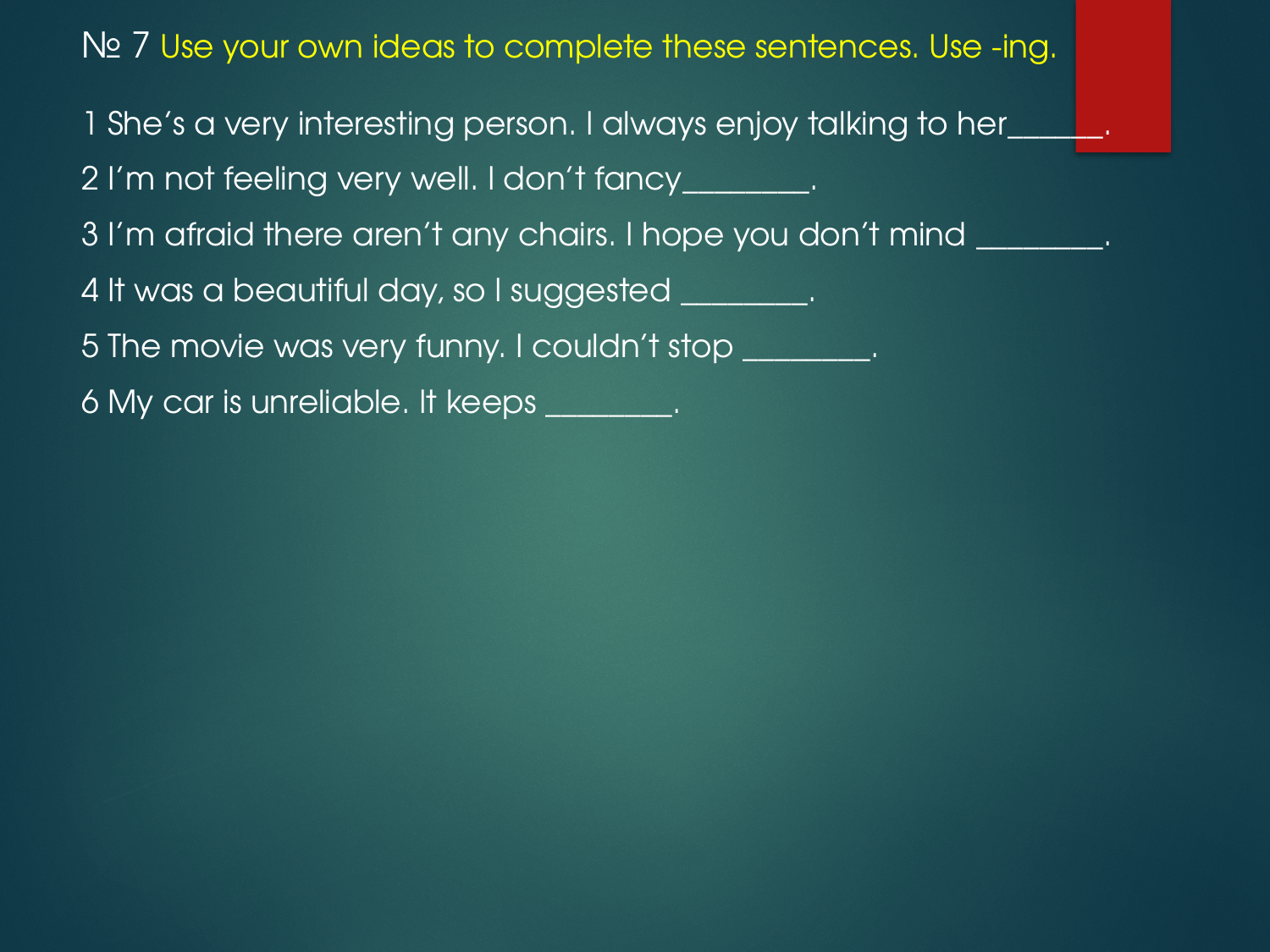

№ 7 Use your own ideas to complete these sentences. Use -ing.
1 She’s a very interesting person. I always enjoy talking to her______.
2 I’m not feeling very well. I don’t fancy________.
3 I’m afraid there aren’t any chairs. I hope you don’t mind ________.
4 It was a beautiful day, so I suggested ________.
5 The movie was very funny. I couldn’t stop ________.
6 My car is unreliable. It keeps ________.